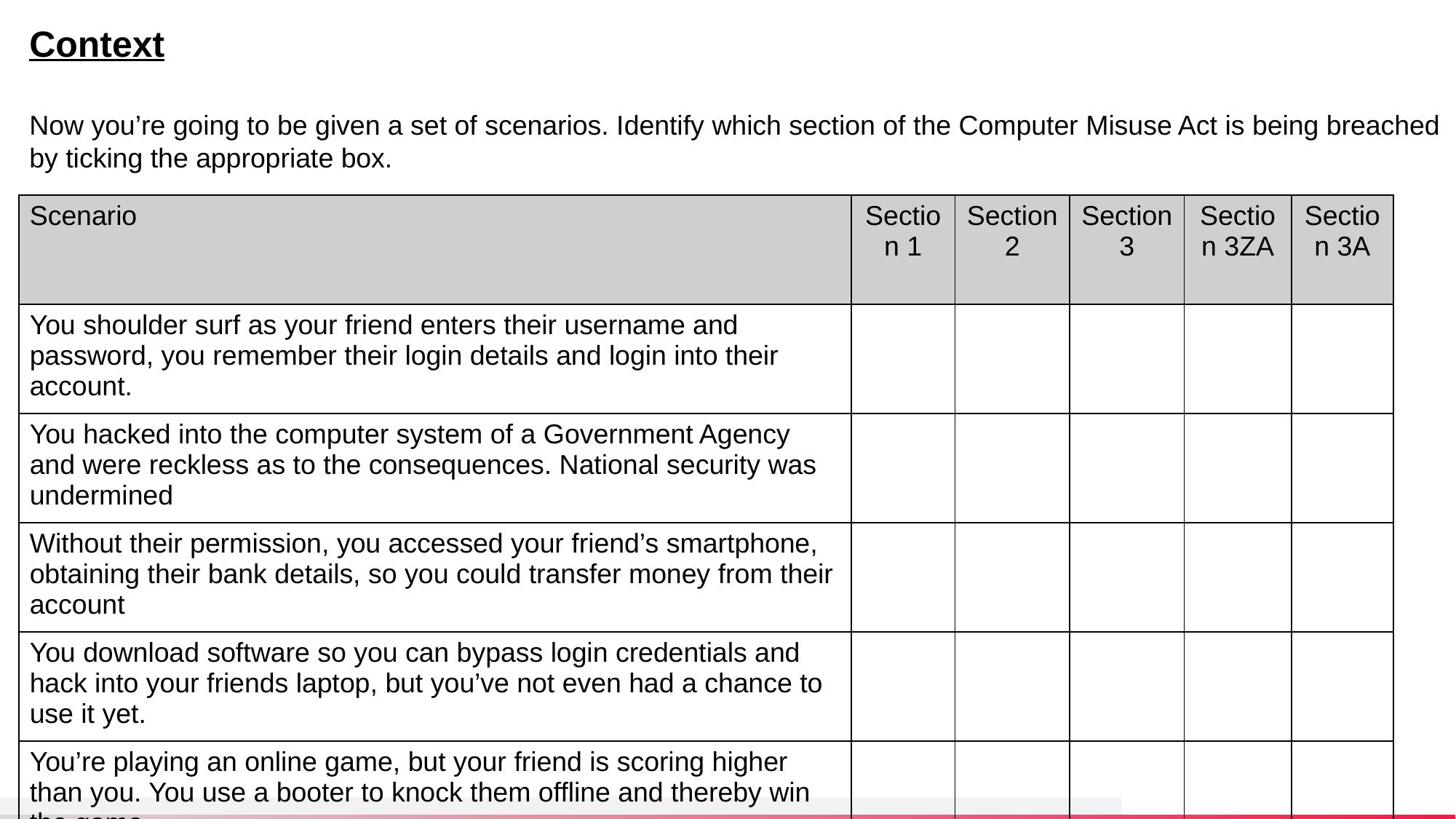

Context

Now you’re going to be given a set of scenarios. Identify which section of the Computer Misuse Act is being breached by ticking the appropriate box.
| Scenario | Section 1 | Section 2 | Section 3 | Section 3ZA | Section 3A |
| --- | --- | --- | --- | --- | --- |
| You shoulder surf as your friend enters their username and password, you remember their login details and login into their account. |  |  |  |  |  |
| You hacked into the computer system of a Government Agency and were reckless as to the consequences. National security was undermined |  |  |  |  |  |
| Without their permission, you accessed your friend’s smartphone, obtaining their bank details, so you could transfer money from their account |  |  |  |  |  |
| You download software so you can bypass login credentials and hack into your friends laptop, but you’ve not even had a chance to use it yet. |  |  |  |  |  |
| You’re playing an online game, but your friend is scoring higher than you. You use a booter to knock them offline and thereby win the game. |  |  |  |  |  |